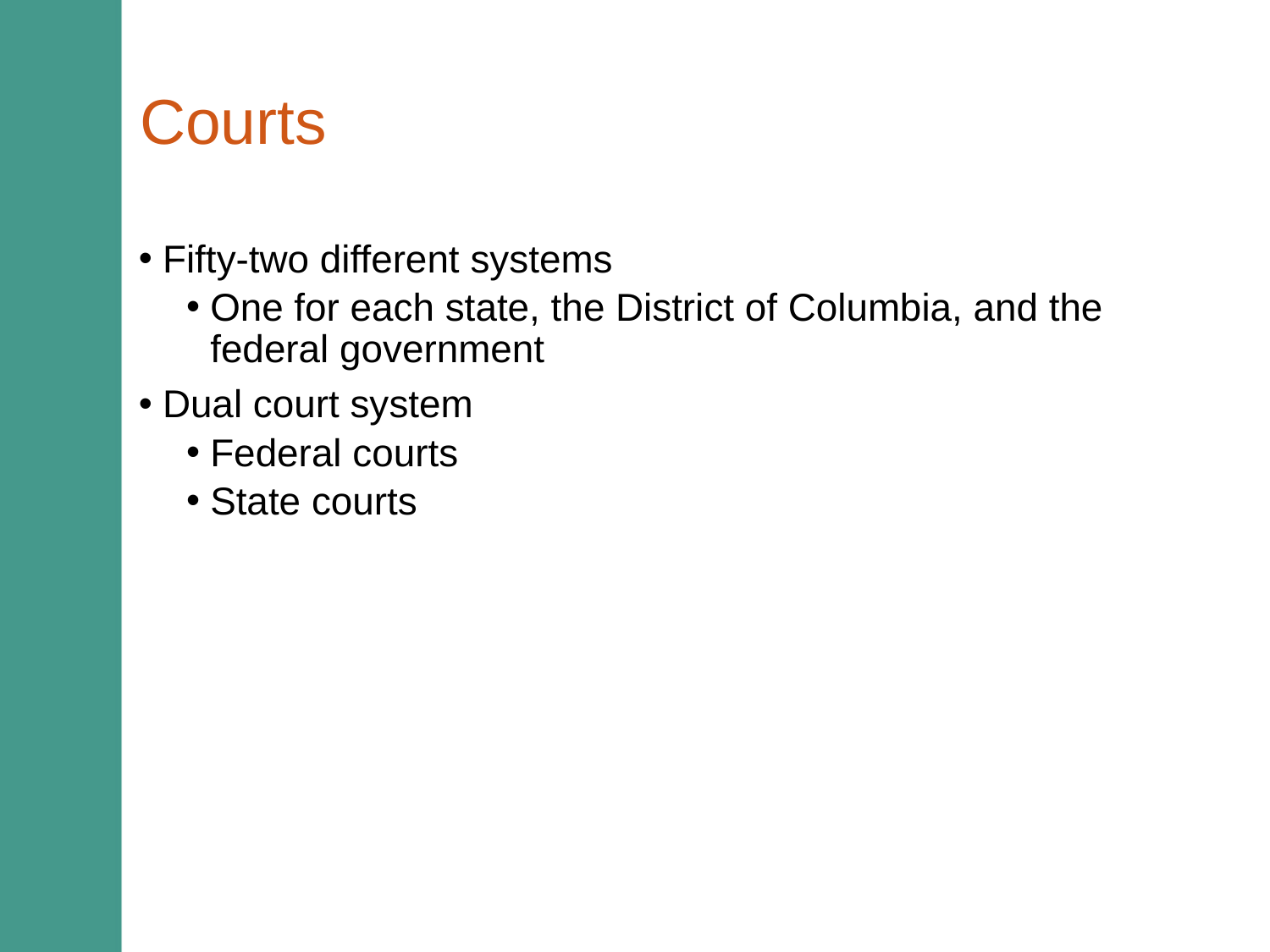

# Courts
Fifty-two different systems
One for each state, the District of Columbia, and the federal government
Dual court system
Federal courts
State courts